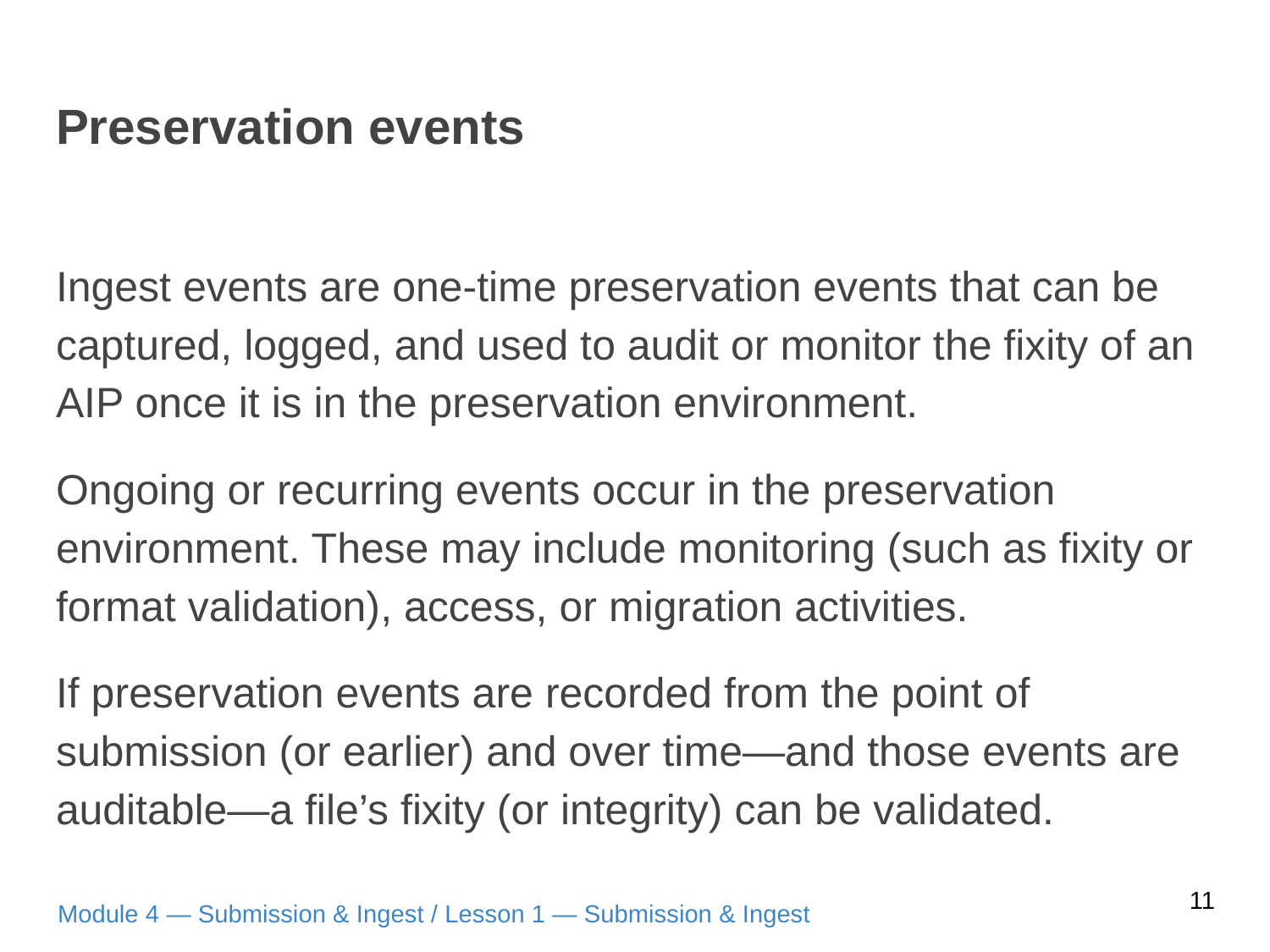

# Preservation events
Ingest events are one-time preservation events that can be captured, logged, and used to audit or monitor the fixity of an AIP once it is in the preservation environment.
Ongoing or recurring events occur in the preservation environment. These may include monitoring (such as fixity or format validation), access, or migration activities.
If preservation events are recorded from the point of submission (or earlier) and over time—and those events are auditable—a file’s fixity (or integrity) can be validated.
11
Module 4 — Submission & Ingest / Lesson 1 — Submission & Ingest